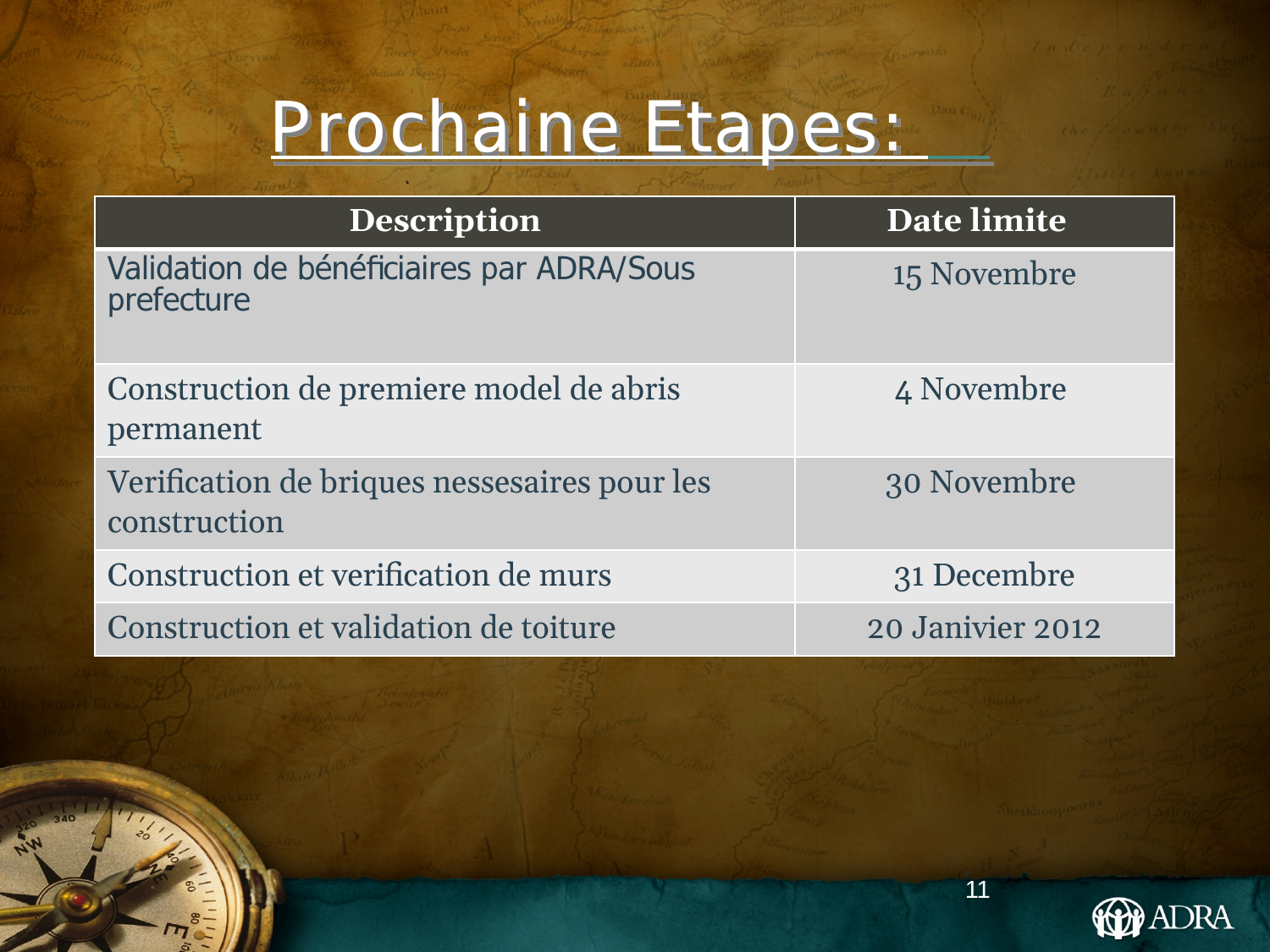

# Prochaine Etapes:
| Description | Date limite |
| --- | --- |
| Validation de bénéficiaires par ADRA/Sous prefecture | 15 Novembre |
| Construction de premiere model de abris permanent | 4 Novembre |
| Verification de briques nessesaires pour les construction | 30 Novembre |
| Construction et verification de murs | 31 Decembre |
| Construction et validation de toiture | 20 Janivier 2012 |
11